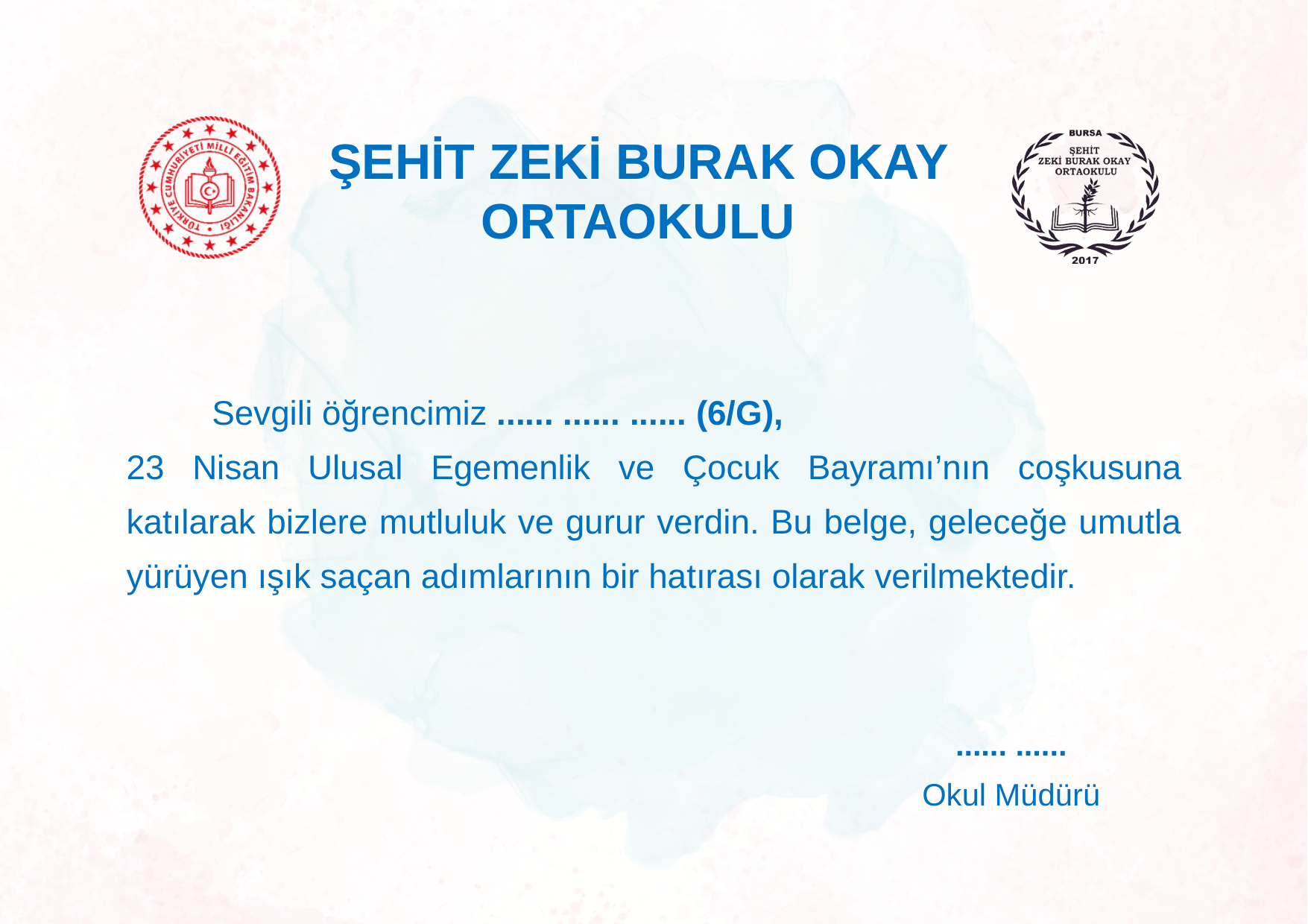

ŞEHİT ZEKİ BURAK OKAY ORTAOKULU

         Sevgili öğrencimiz ...... ...... ...... (6/G),
23 Nisan Ulusal Egemenlik ve Çocuk Bayramı’nın coşkusuna katılarak bizlere mutluluk ve gurur verdin. Bu belge, geleceğe umutla yürüyen ışık saçan adımlarının bir hatırası olarak verilmektedir.

...... ......
Okul Müdürü